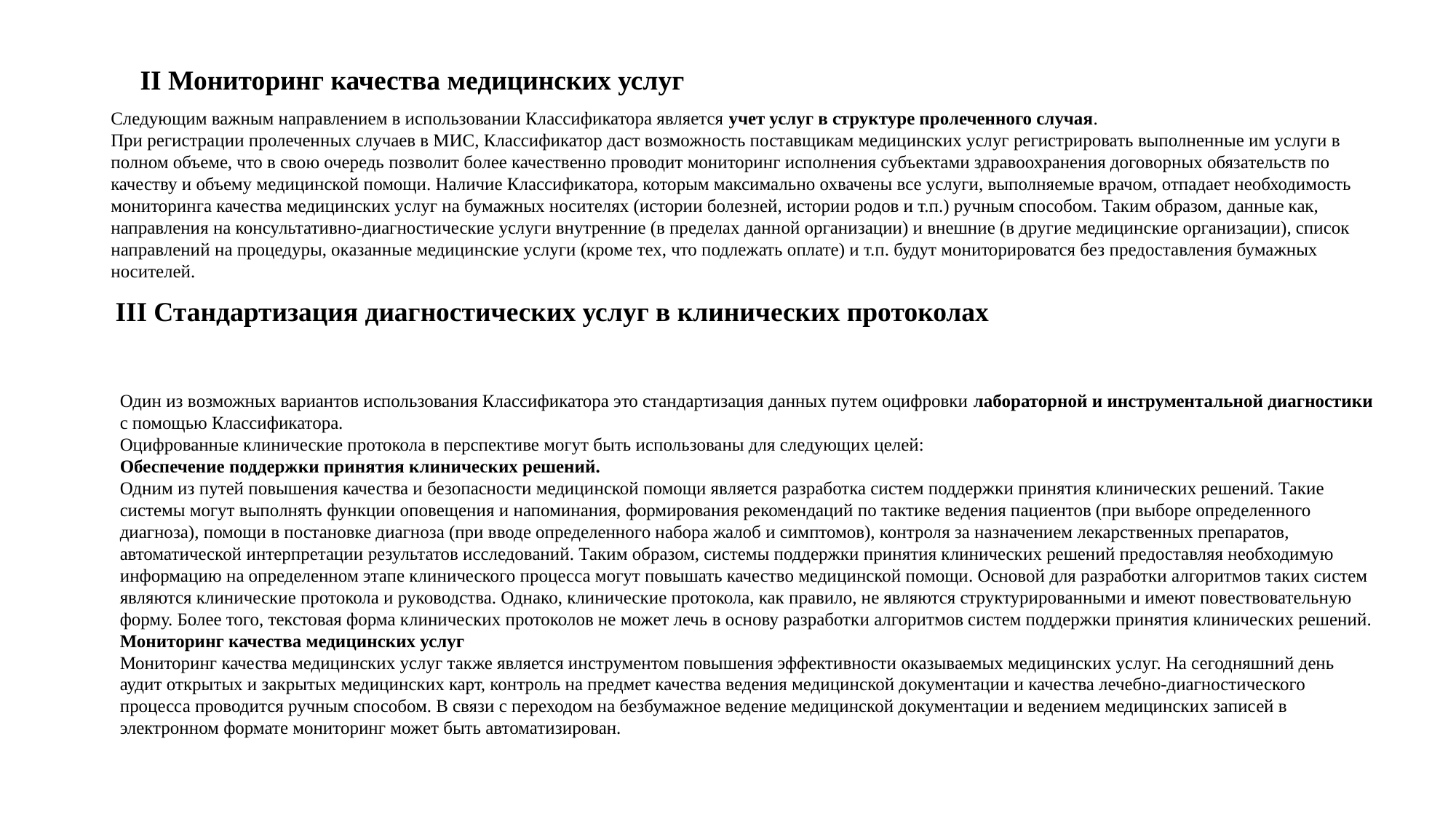

II Мониторинг качества медицинских услуг
Следующим важным направлением в использовании Классификатора является учет услуг в структуре пролеченного случая.
При регистрации пролеченных случаев в МИС, Классификатор даст возможность поставщикам медицинских услуг регистрировать выполненные им услуги в полном объеме, что в свою очередь позволит более качественно проводит мониторинг исполнения субъектами здравоохранения договорных обязательств по качеству и объему медицинской помощи. Наличие Классификатора, которым максимально охвачены все услуги, выполняемые врачом, отпадает необходимость мониторинга качества медицинских услуг на бумажных носителях (истории болезней, истории родов и т.п.) ручным способом. Таким образом, данные как, направления на консультативно-диагностические услуги внутренние (в пределах данной организации) и внешние (в другие медицинские организации), список направлений на процедуры, оказанные медицинские услуги (кроме тех, что подлежать оплате) и т.п. будут мониторироватся без предоставления бумажных носителей.
III Стандартизация диагностических услуг в клинических протоколах

Один из возможных вариантов использования Классификатора это стандартизация данных путем оцифровки лабораторной и инструментальной диагностики с помощью Классификатора.
Оцифрованные клинические протокола в перспективе могут быть использованы для следующих целей:
Обеспечение поддержки принятия клинических решений.
Одним из путей повышения качества и безопасности медицинской помощи является разработка систем поддержки принятия клинических решений. Такие системы могут выполнять функции оповещения и напоминания, формирования рекомендаций по тактике ведения пациентов (при выборе определенного диагноза), помощи в постановке диагноза (при вводе определенного набора жалоб и симптомов), контроля за назначением лекарственных препаратов, автоматической интерпретации результатов исследований. Таким образом, системы поддержки принятия клинических решений предоставляя необходимую информацию на определенном этапе клинического процесса могут повышать качество медицинской помощи. Основой для разработки алгоритмов таких систем являются клинические протокола и руководства. Однако, клинические протокола, как правило, не являются структурированными и имеют повествовательную форму. Более того, текстовая форма клинических протоколов не может лечь в основу разработки алгоритмов систем поддержки принятия клинических решений.
Мониторинг качества медицинских услуг
Мониторинг качества медицинских услуг также является инструментом повышения эффективности оказываемых медицинских услуг. На сегодняшний день аудит открытых и закрытых медицинских карт, контроль на предмет качества ведения медицинской документации и качества лечебно-диагностического процесса проводится ручным способом. В связи с переходом на безбумажное ведение медицинской документации и ведением медицинских записей в электронном формате мониторинг может быть автоматизирован.